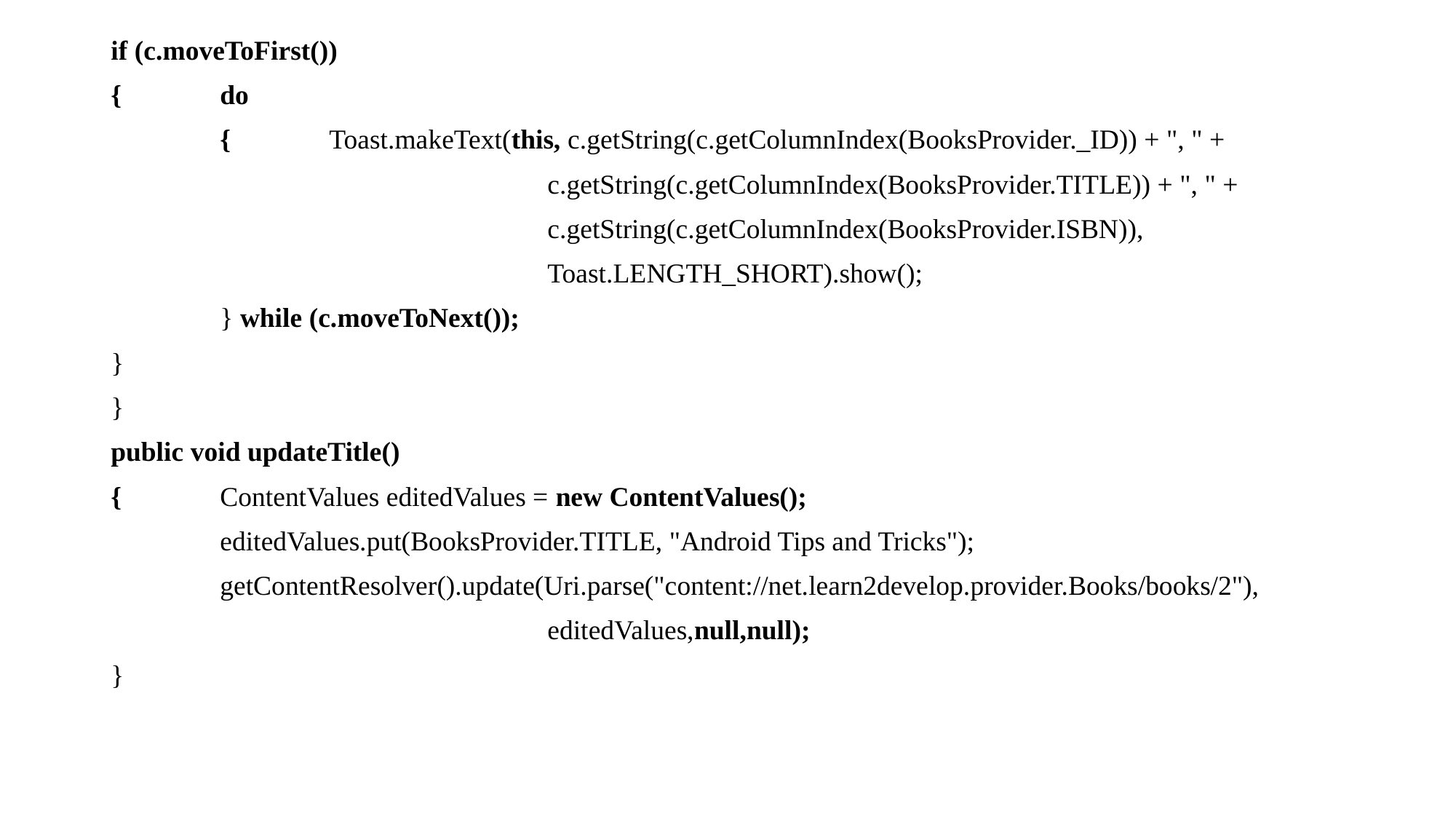

if (c.moveToFirst())
{	do
	{	Toast.makeText(this, c.getString(c.getColumnIndex(BooksProvider._ID)) + ", " +
				c.getString(c.getColumnIndex(BooksProvider.TITLE)) + ", " +
				c.getString(c.getColumnIndex(BooksProvider.ISBN)),
				Toast.LENGTH_SHORT).show();
	} while (c.moveToNext());
}
}
public void updateTitle()
{	ContentValues editedValues = new ContentValues();
	editedValues.put(BooksProvider.TITLE, "Android Tips and Tricks");
	getContentResolver().update(Uri.parse("content://net.learn2develop.provider.Books/books/2"),
				editedValues,null,null);
}